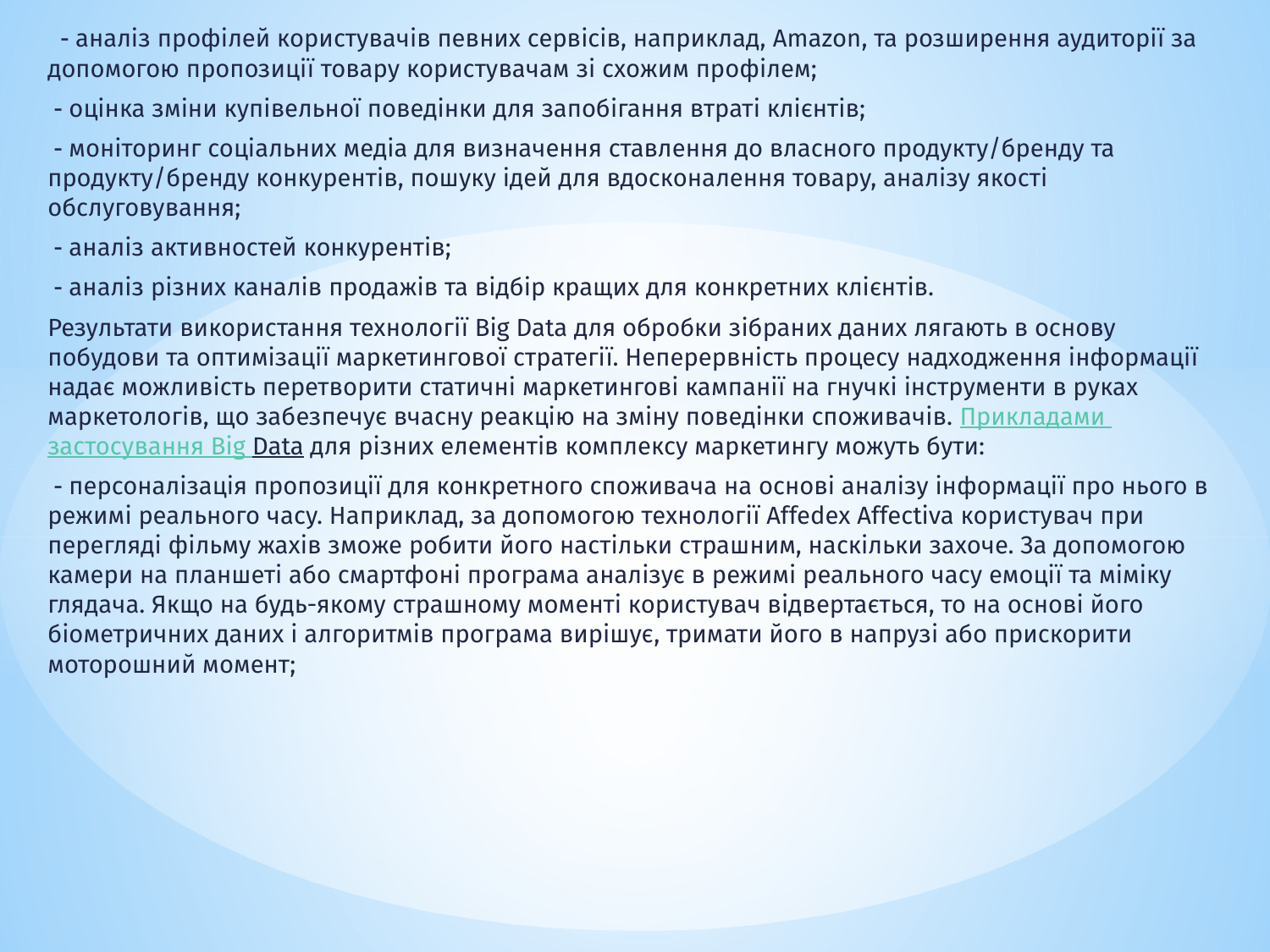

− аналіз профілей користувачів певних сервісів, наприклад, Amazon, та розширення аудиторії за допомогою пропозиції товару користувачам зі схожим профілем;
 − оцінка зміни купівельної поведінки для запобігання втраті клієнтів;
 − моніторинг соціальних медіа для визначення ставлення до власного продукту/бренду та продукту/бренду конкурентів, пошуку ідей для вдосконалення товару, аналізу якості обслуговування;
 − аналіз активностей конкурентів;
 − аналіз різних каналів продажів та відбір кращих для конкретних клієнтів.
Результати використання технології Big Data для обробки зібраних даних лягають в основу побудови та оптимізації маркетингової стратегії. Неперервність процесу надходження інформації надає можливість перетворити статичні маркетингові кампанії на гнучкі інструменти в руках маркетологів, що забезпечує вчасну реакцію на зміну поведінки споживачів. Прикладами застосування Big Data для різних елементів комплексу маркетингу можуть бути:
 − персоналізація пропозиції для конкретного споживача на основі аналізу інформації про нього в режимі реального часу. Наприклад, за допомогою технології Affedex Affectiva користувач при перегляді фільму жахів зможе робити його настільки страшним, наскільки захоче. За допомогою камери на планшеті або смартфоні програма аналізує в режимі реального часу емоції та міміку глядача. Якщо на будь-якому страшному моменті користувач відвертається, то на основі його біометричних даних і алгоритмів програма вирішує, тримати його в напрузі або прискорити моторошний момент;